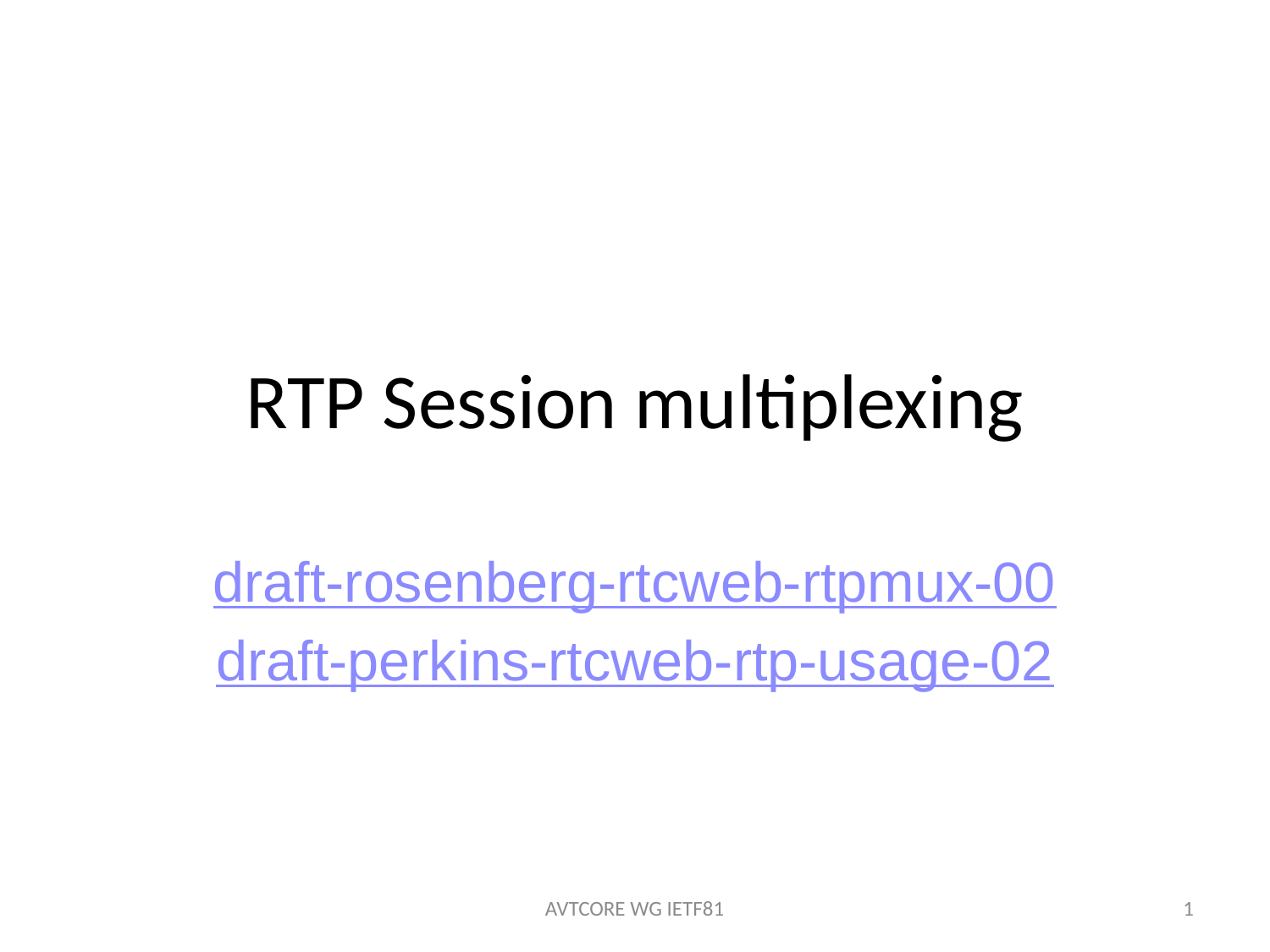

# RTP Session multiplexing
draft-rosenberg-rtcweb-rtpmux-00
draft-perkins-rtcweb-rtp-usage-02
AVTCORE WG IETF81
1